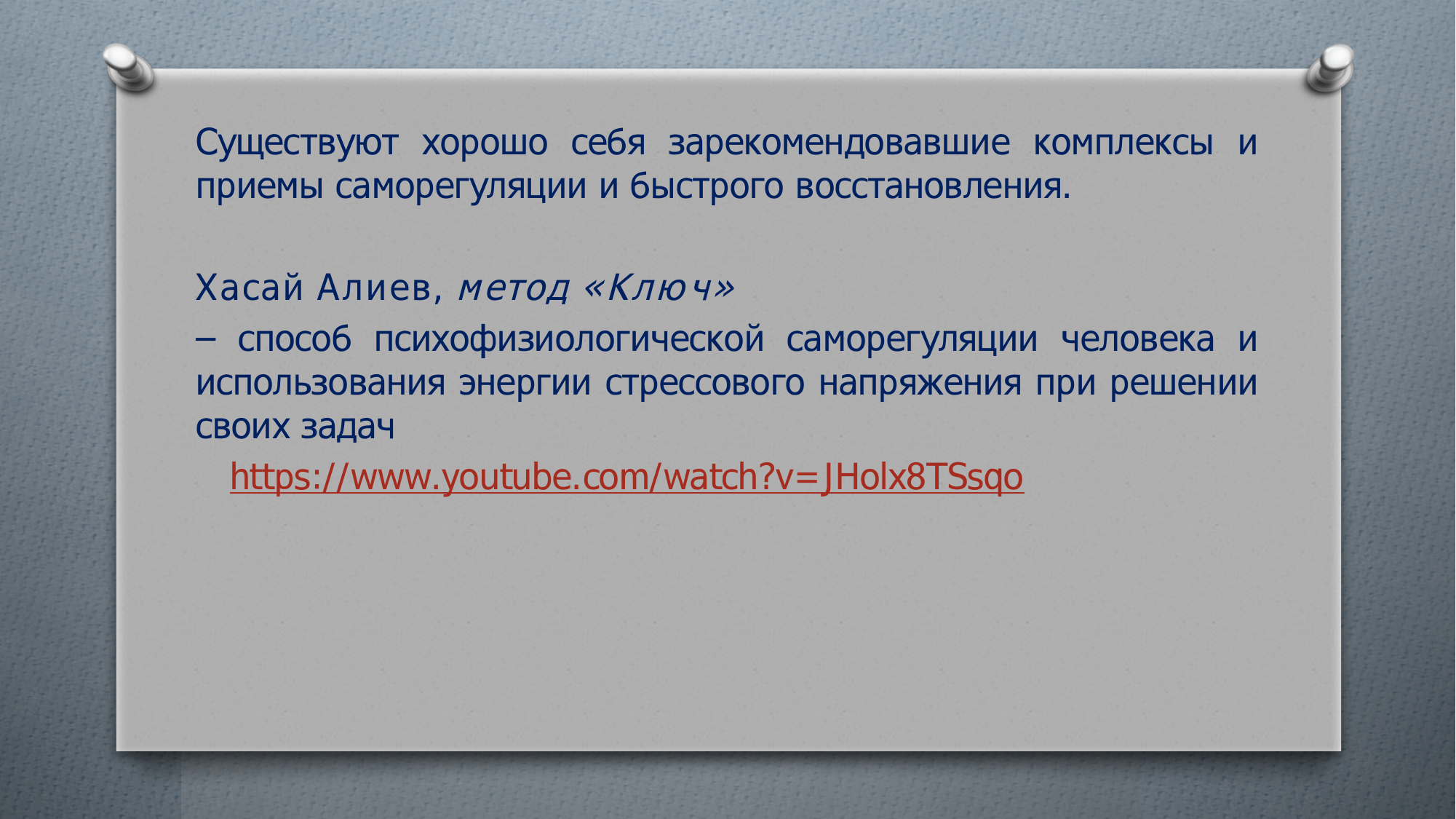

Существуют хорошо себя зарекомендовавшие комплексы и приемы саморегуляции и быстрого восстановления.

Хасай Алиев, метод «Ключ»
– способ психофизиологической саморегуляции человека и использования энергии стрессового напряжения при решении своих задач
   https://www.youtube.com/watch?v=JHolx8TSsqo